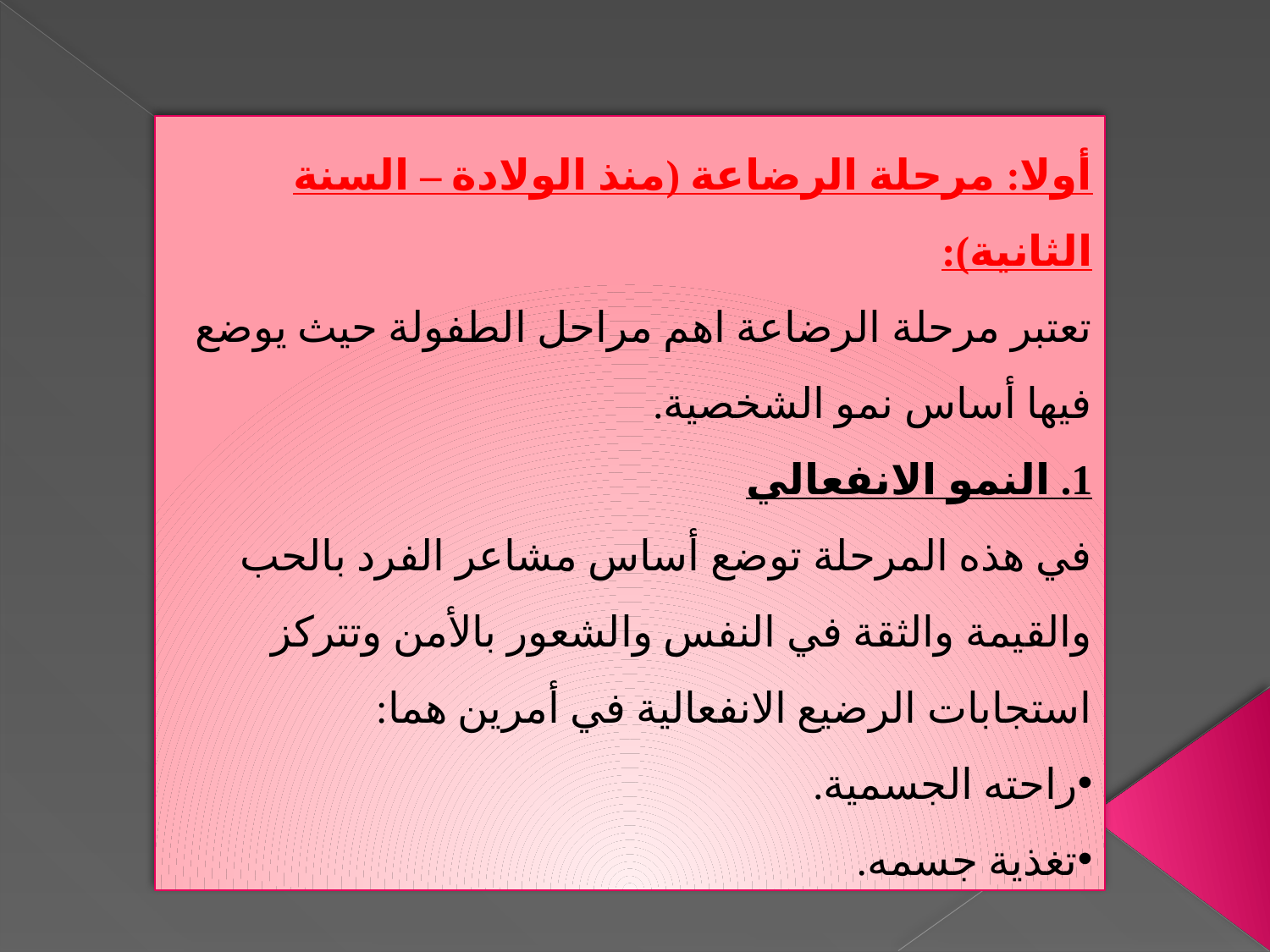

أولا: مرحلة الرضاعة (منذ الولادة – السنة الثانية):
تعتبر مرحلة الرضاعة اهم مراحل الطفولة حيث يوضع فيها أساس نمو الشخصية.
1. النمو الانفعالي
في هذه المرحلة توضع أساس مشاعر الفرد بالحب والقيمة والثقة في النفس والشعور بالأمن وتتركز استجابات الرضيع الانفعالية في أمرين هما:
راحته الجسمية.
تغذية جسمه.